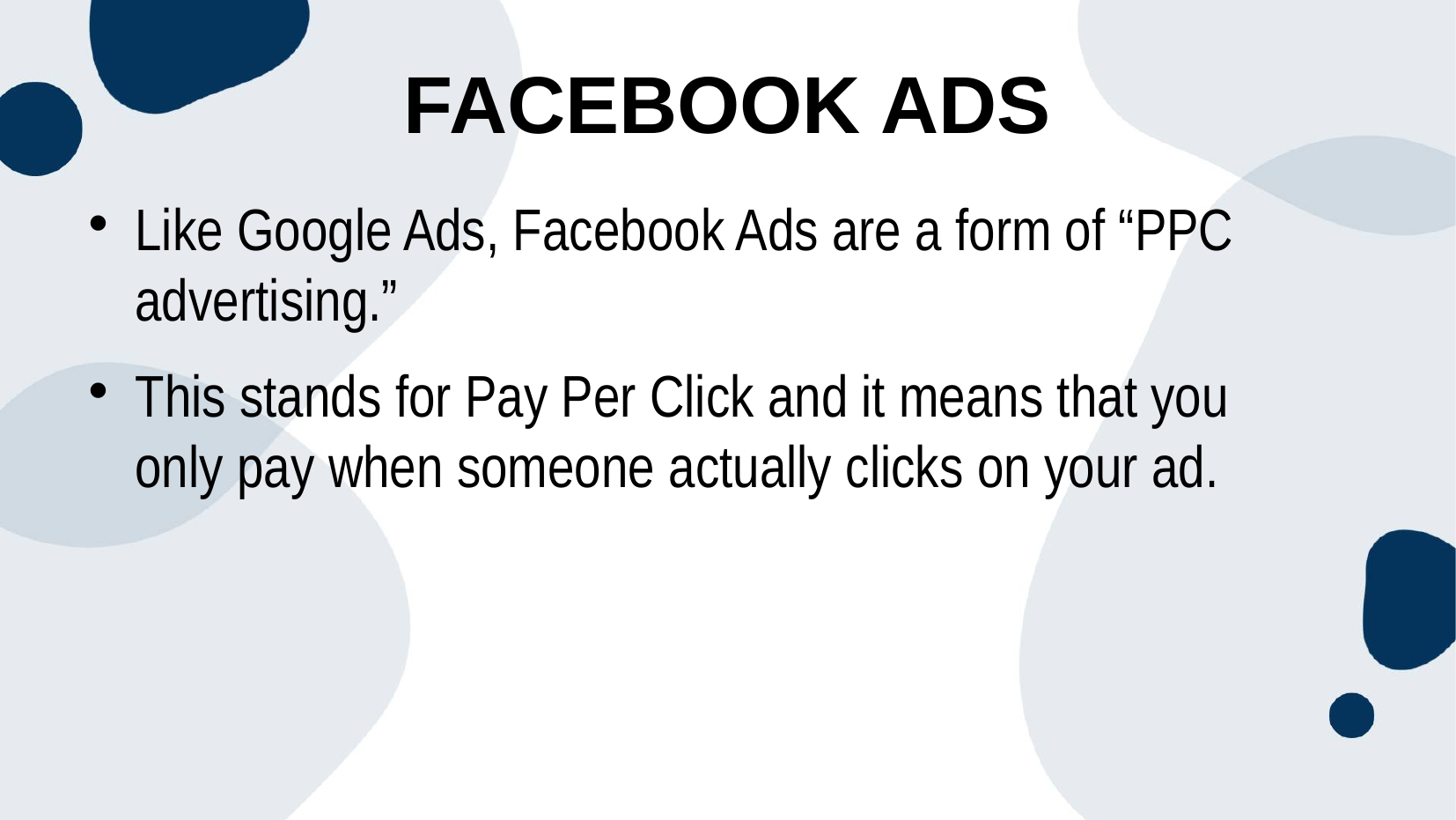

Facebook Ads
Like Google Ads, Facebook Ads are a form of “PPC advertising.”
This stands for Pay Per Click and it means that you only pay when someone actually clicks on your ad.